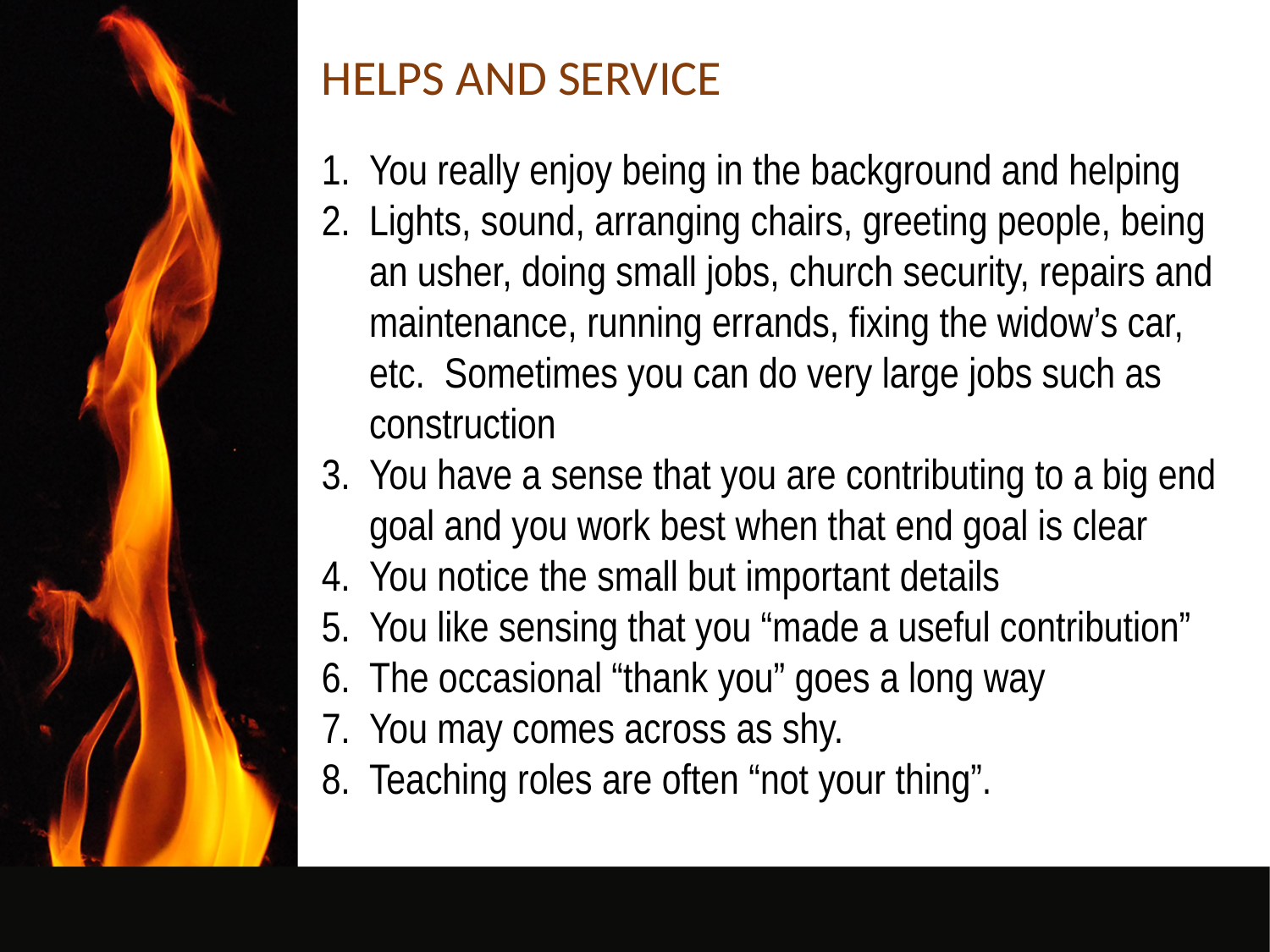

HELPS AND SERVICE

You really enjoy being in the background and helping
Lights, sound, arranging chairs, greeting people, being an usher, doing small jobs, church security, repairs and maintenance, running errands, fixing the widow’s car, etc.  Sometimes you can do very large jobs such as construction
You have a sense that you are contributing to a big end goal and you work best when that end goal is clear
You notice the small but important details
You like sensing that you “made a useful contribution”
The occasional “thank you” goes a long way
You may comes across as shy.
Teaching roles are often “not your thing”.